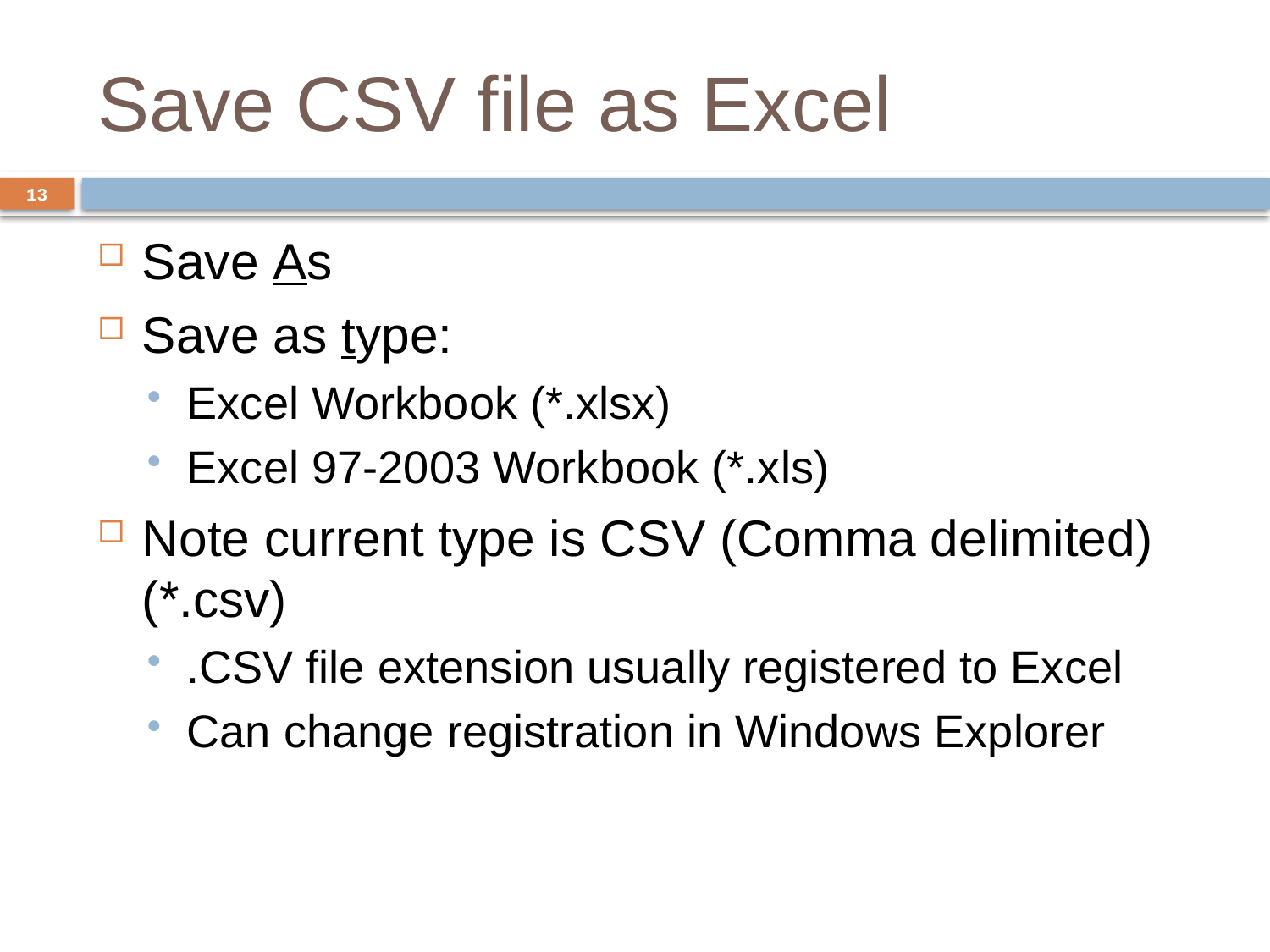

# Save CSV file as Excel
13
Save As
Save as type:
Excel Workbook (*.xlsx)
Excel 97-2003 Workbook (*.xls)
Note current type is CSV (Comma delimited) (*.csv)
.CSV file extension usually registered to Excel
Can change registration in Windows Explorer